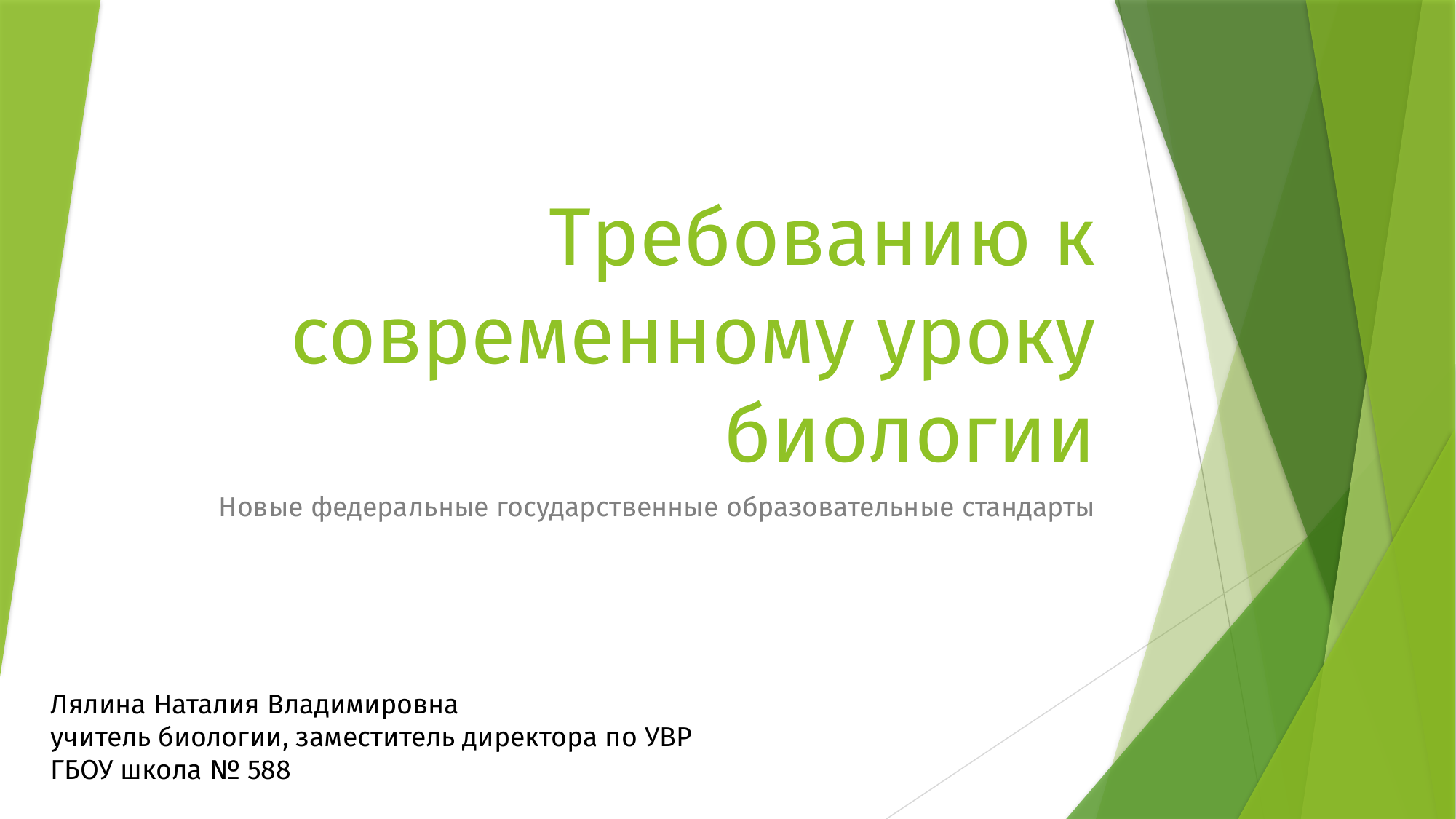

# Требованию к современному уроку биологии
Новые федеральные государственные образовательные стандарты
Лялина Наталия Владимировна
учитель биологии, заместитель директора по УВР
ГБОУ школа № 588